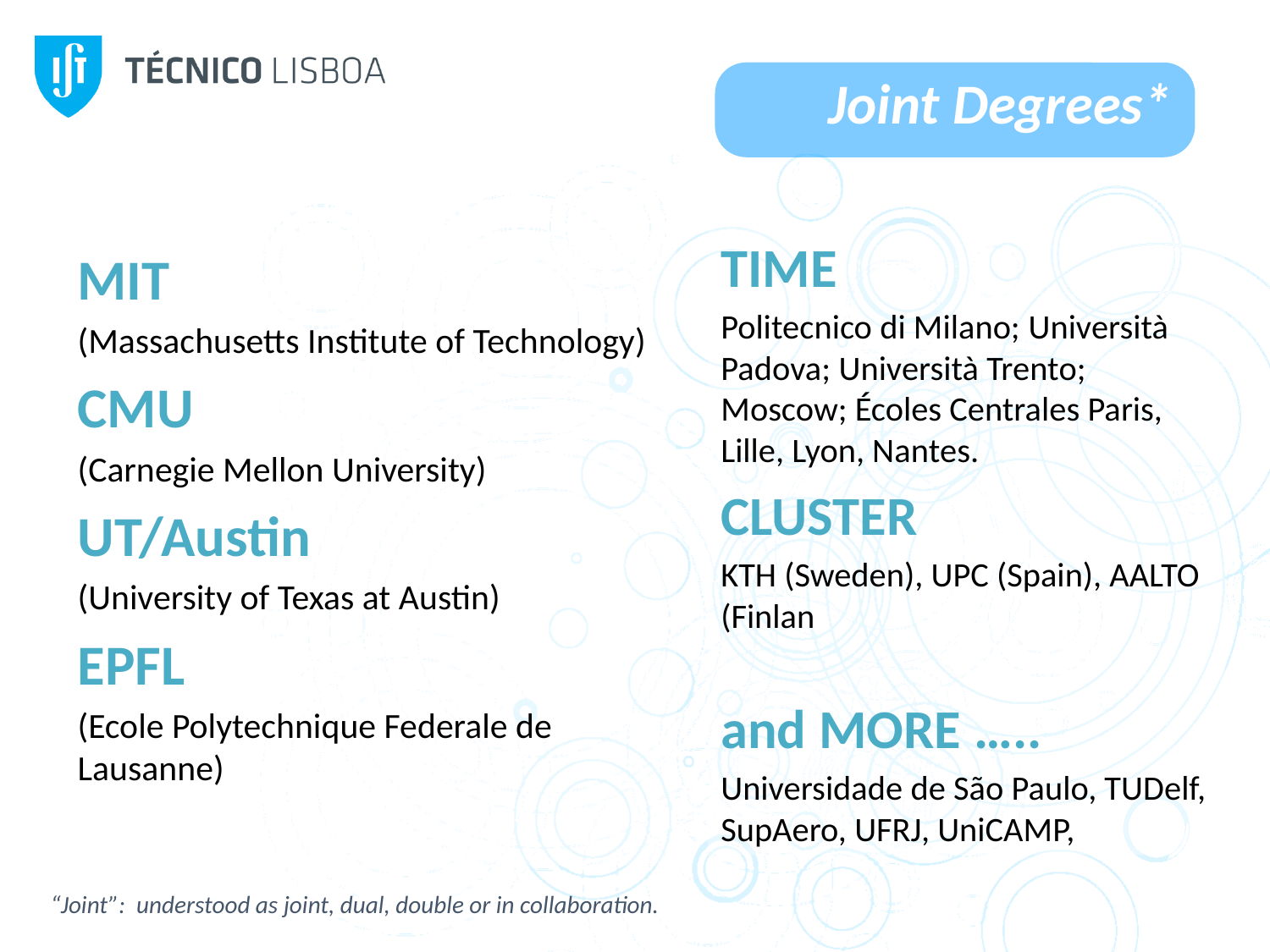

Joint Degrees*

TIME
Politecnico di Milano; Università Padova; Università Trento; Moscow; Écoles Centrales Paris, Lille, Lyon, Nantes.
CLUSTER
KTH (Sweden), UPC (Spain), AALTO (Finlan

and MORE …..
Universidade de São Paulo, TUDelf, SupAero, UFRJ, UniCAMP,
MIT
(Massachusetts Institute of Technology)
CMU
(Carnegie Mellon University)
UT/Austin
(University of Texas at Austin)
EPFL
(Ecole Polytechnique Federale de Lausanne)
“Joint”:  understood as joint, dual, double or in collaboration.